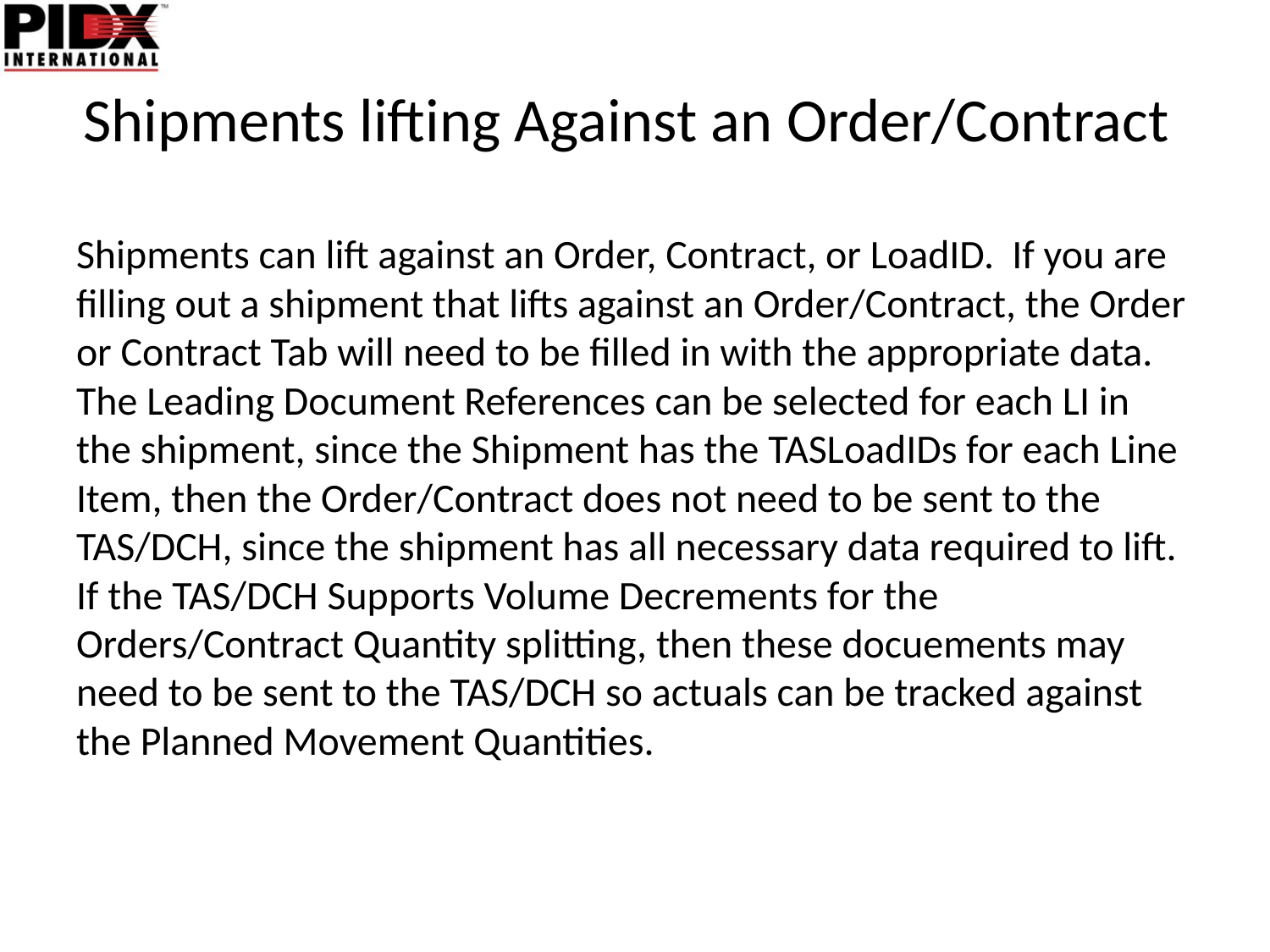

# Shipments lifting Against an Order/Contract
Shipments can lift against an Order, Contract, or LoadID.  If you are filling out a shipment that lifts against an Order/Contract, the Order or Contract Tab will need to be filled in with the appropriate data. The Leading Document References can be selected for each LI in the shipment, since the Shipment has the TASLoadIDs for each Line Item, then the Order/Contract does not need to be sent to the TAS/DCH, since the shipment has all necessary data required to lift.  If the TAS/DCH Supports Volume Decrements for the Orders/Contract Quantity splitting, then these docuements may need to be sent to the TAS/DCH so actuals can be tracked against the Planned Movement Quantities.